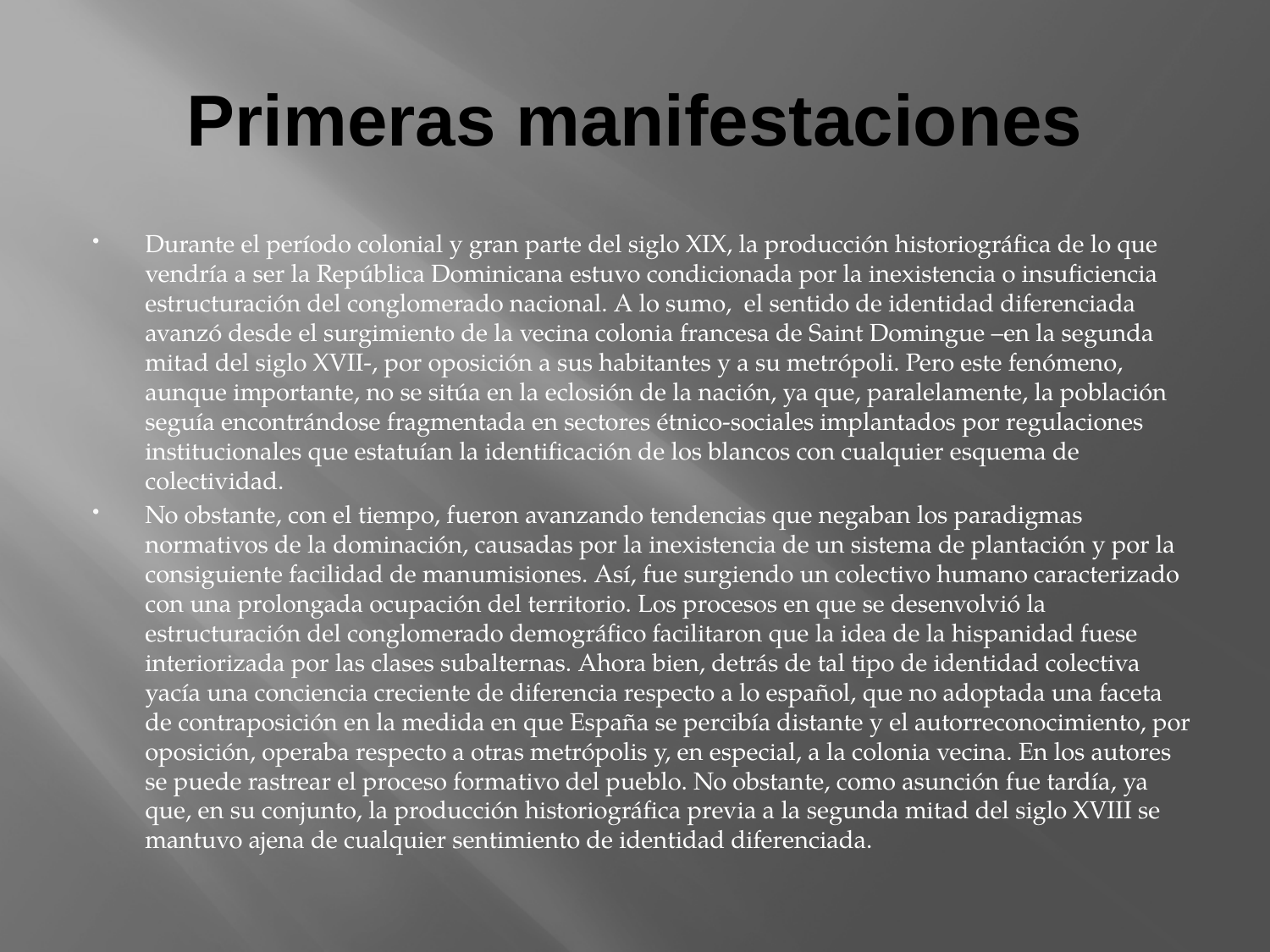

# Primeras manifestaciones
Durante el período colonial y gran parte del siglo XIX, la producción historiográfica de lo que vendría a ser la República Dominicana estuvo condicionada por la inexistencia o insuficiencia estructuración del conglomerado nacional. A lo sumo,  el sentido de identidad diferenciada avanzó desde el surgimiento de la vecina colonia francesa de Saint Domingue –en la segunda mitad del siglo XVII-, por oposición a sus habitantes y a su metrópoli. Pero este fenómeno, aunque importante, no se sitúa en la eclosión de la nación, ya que, paralelamente, la población seguía encontrándose fragmentada en sectores étnico-sociales implantados por regulaciones institucionales que estatuían la identificación de los blancos con cualquier esquema de colectividad.
No obstante, con el tiempo, fueron avanzando tendencias que negaban los paradigmas normativos de la dominación, causadas por la inexistencia de un sistema de plantación y por la consiguiente facilidad de manumisiones. Así, fue surgiendo un colectivo humano caracterizado con una prolongada ocupación del territorio. Los procesos en que se desenvolvió la estructuración del conglomerado demográfico facilitaron que la idea de la hispanidad fuese interiorizada por las clases subalternas. Ahora bien, detrás de tal tipo de identidad colectiva yacía una conciencia creciente de diferencia respecto a lo español, que no adoptada una faceta de contraposición en la medida en que España se percibía distante y el autorreconocimiento, por oposición, operaba respecto a otras metrópolis y, en especial, a la colonia vecina. En los autores se puede rastrear el proceso formativo del pueblo. No obstante, como asunción fue tardía, ya que, en su conjunto, la producción historiográfica previa a la segunda mitad del siglo XVIII se mantuvo ajena de cualquier sentimiento de identidad diferenciada.